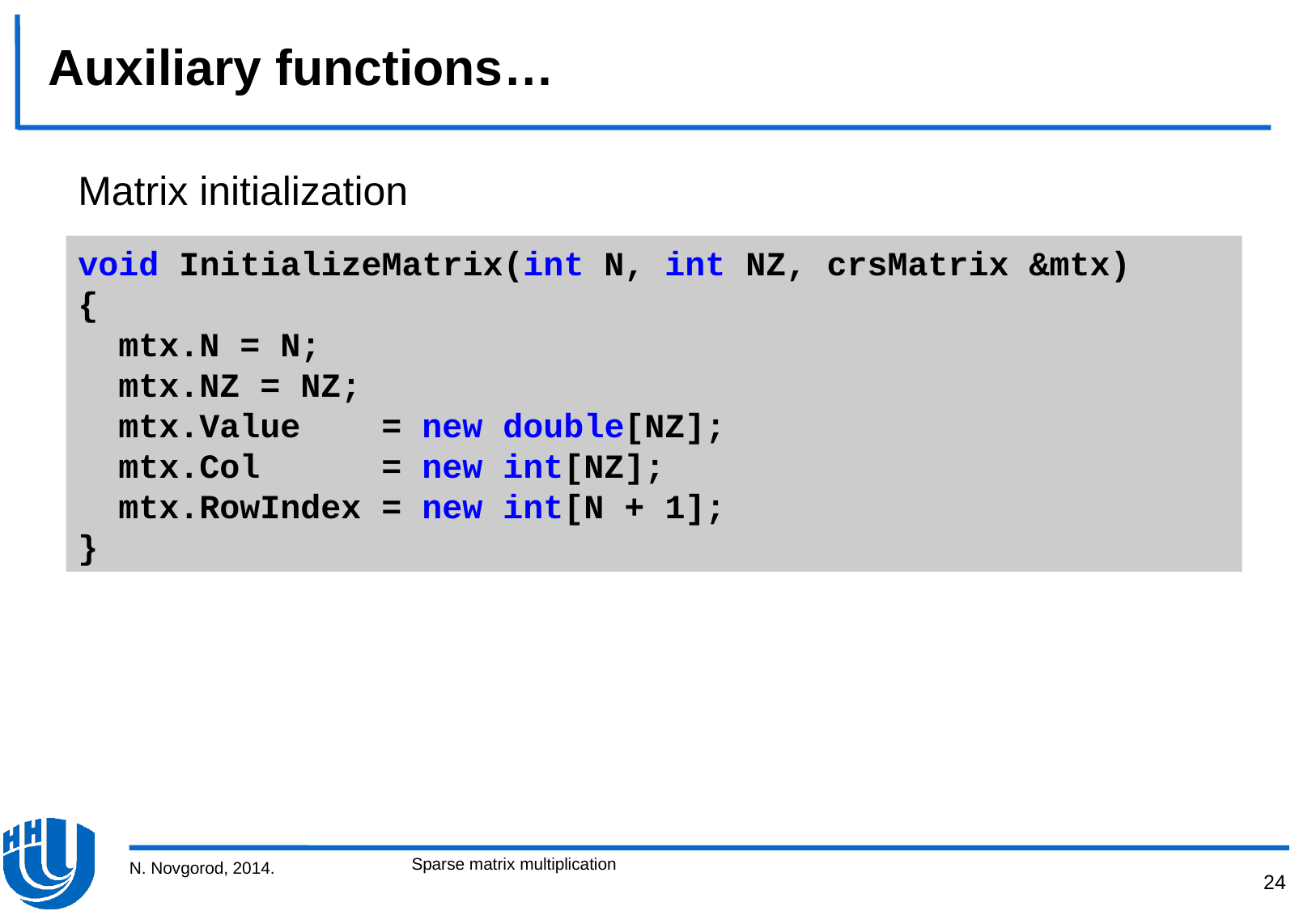

# Auxiliary functions…
Matrix initialization
void InitializeMatrix(int N, int NZ, crsMatrix &mtx)
{
  mtx.N = N;
  mtx.NZ = NZ;
  mtx.Value    = new double[NZ];
  mtx.Col      = new int[NZ];
  mtx.RowIndex = new int[N + 1];
}
Sparse matrix multiplication
N. Novgorod, 2014.
24